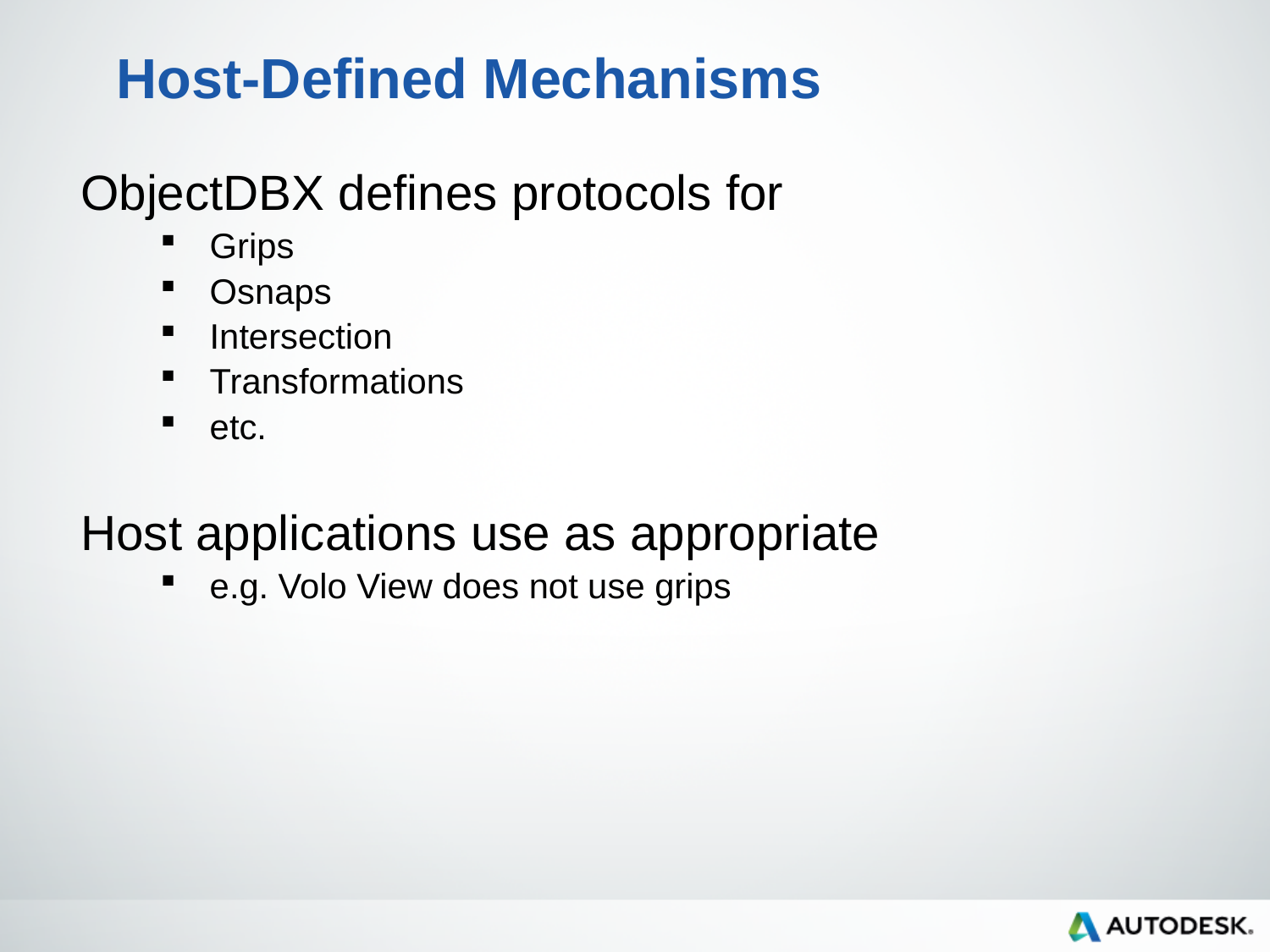

# Host-Defined Mechanisms
ObjectDBX defines protocols for
Grips
Osnaps
Intersection
Transformations
etc.

Host applications use as appropriate
e.g. Volo View does not use grips